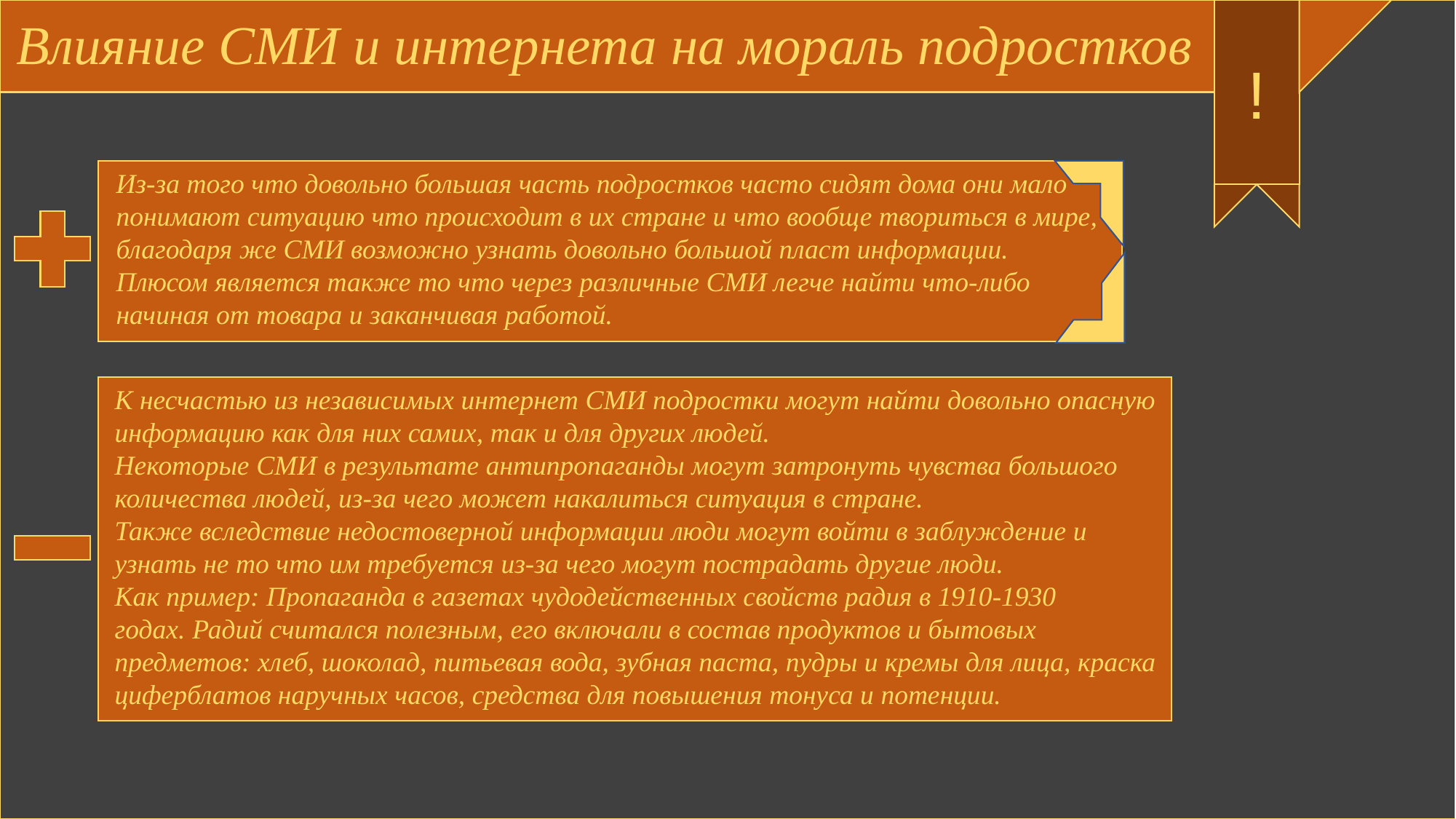

!

# Влияние СМИ и интернета на мораль подростков

Из-за того что довольно большая часть подростков часто сидят дома они мало понимают ситуацию что происходит в их стране и что вообще твориться в мире, благодаря же СМИ возможно узнать довольно большой пласт информации.
Плюсом является также то что через различные СМИ легче найти что-либо начиная от товара и заканчивая работой.

К несчастью из независимых интернет СМИ подростки могут найти довольно опасную информацию как для них самих, так и для других людей.
Некоторые СМИ в результате антипропаганды могут затронуть чувства большого количества людей, из-за чего может накалиться ситуация в стране.
Также вследствие недостоверной информации люди могут войти в заблуждение и узнать не то что им требуется из-за чего могут пострадать другие люди.
Как пример: Пропаганда в газетах чудодейственных свойств радия в 1910-1930 годах. Радий считался полезным, его включали в состав продуктов и бытовых предметов: хлеб, шоколад, питьевая вода, зубная паста, пудры и кремы для лица, краска циферблатов наручных часов, средства для повышения тонуса и потенции.